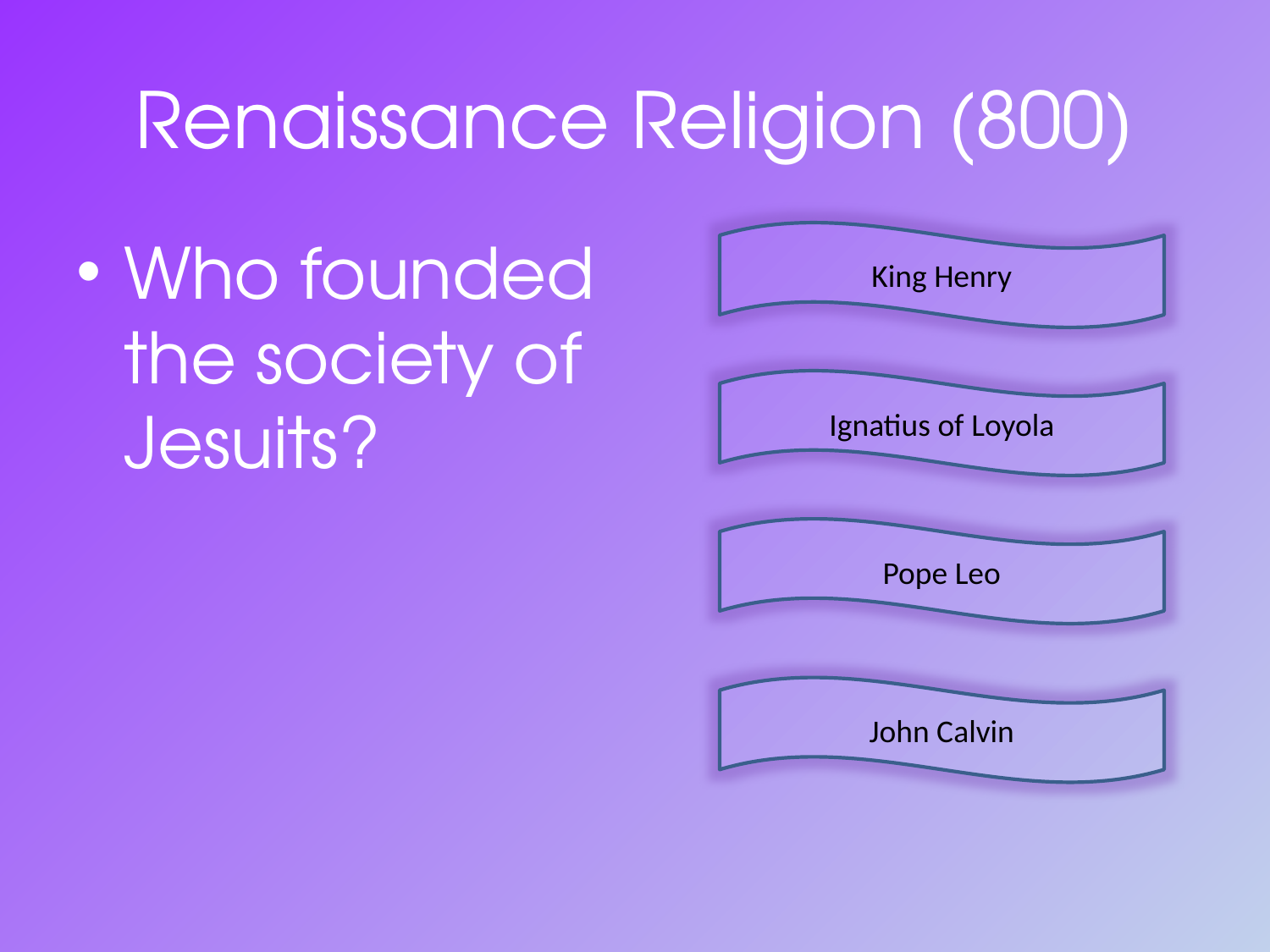

# Renaissance Religion (800)
Who founded the society of Jesuits?
King Henry
Ignatius of Loyola
Pope Leo
John Calvin